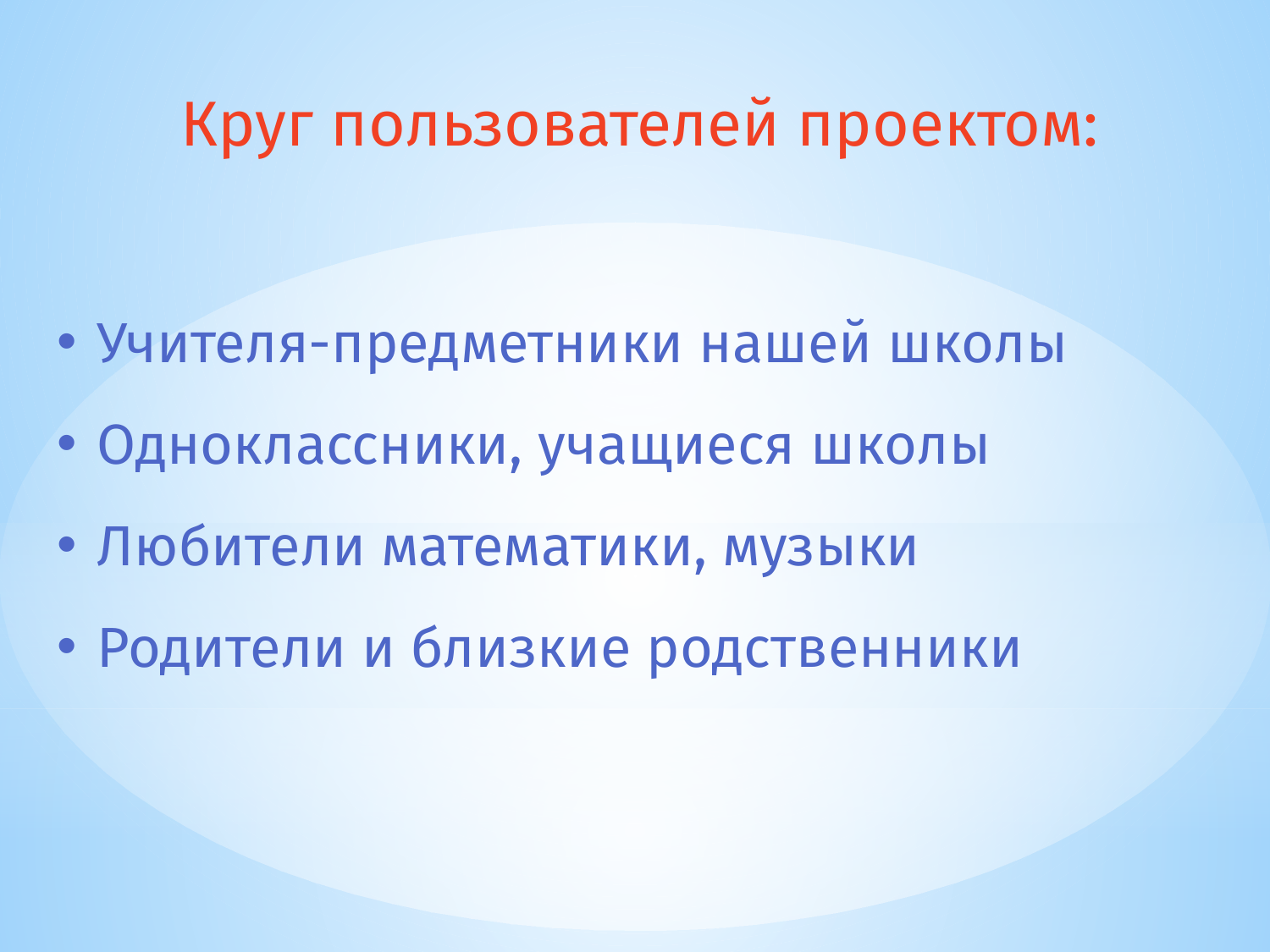

Круг пользователей проектом:

Учителя-предметники нашей школы
Одноклассники, учащиеся школы
Любители математики, музыки
Родители и близкие родственники